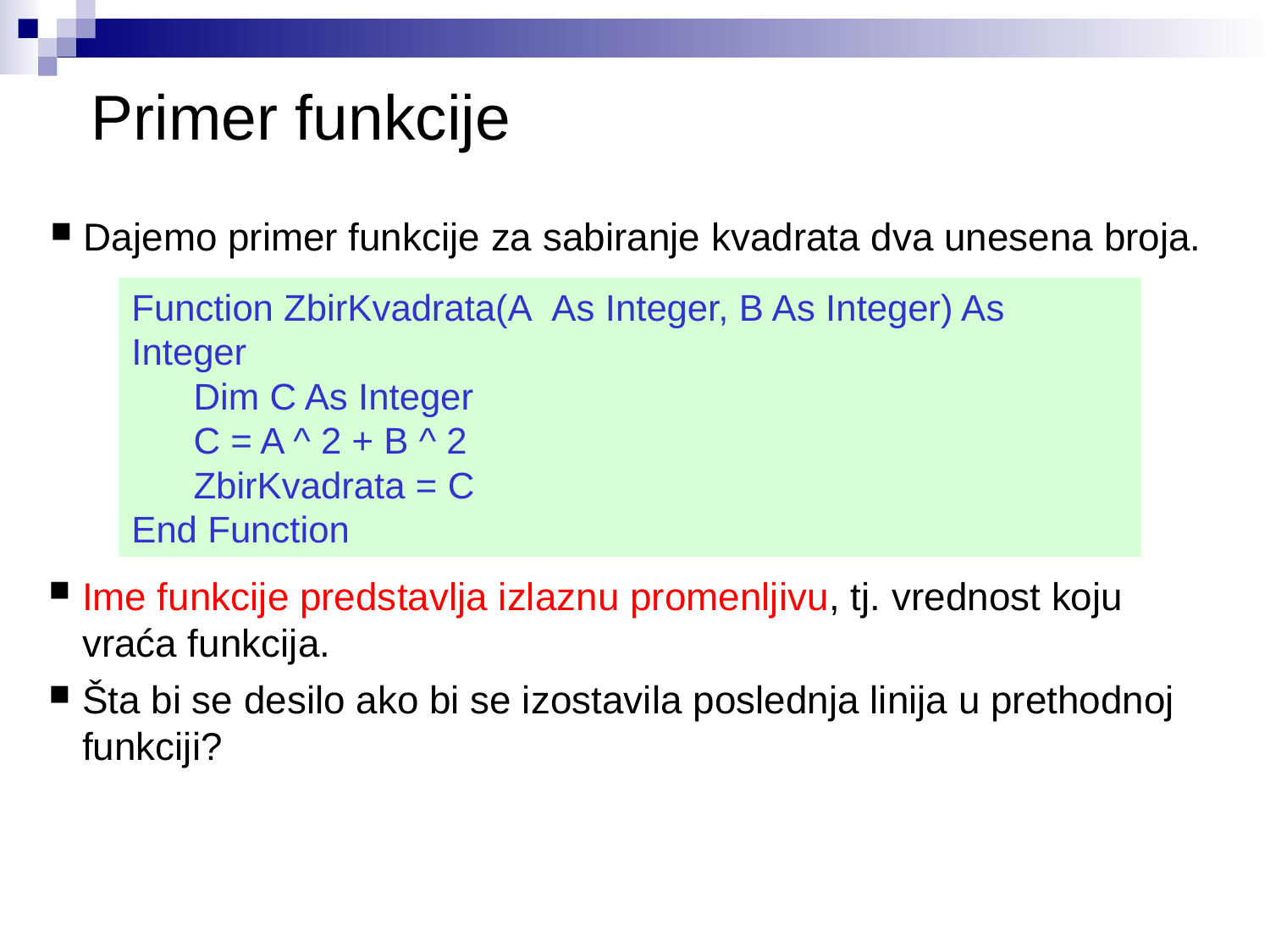

# Primer funkcije
Dajemo primer funkcije za sabiranje kvadrata dva unesena broja.
Function ZbirKvadrata(A  As Integer, B As Integer) As Integer
	Dim C As Integer
	C = A ^ 2 + B ^ 2
	ZbirKvadrata = C
End Function
Ime funkcije predstavlja izlaznu promenljivu, tj. vrednost koju vraća funkcija.
Šta bi se desilo ako bi se izostavila poslednja linija u prethodnoj funkciji?